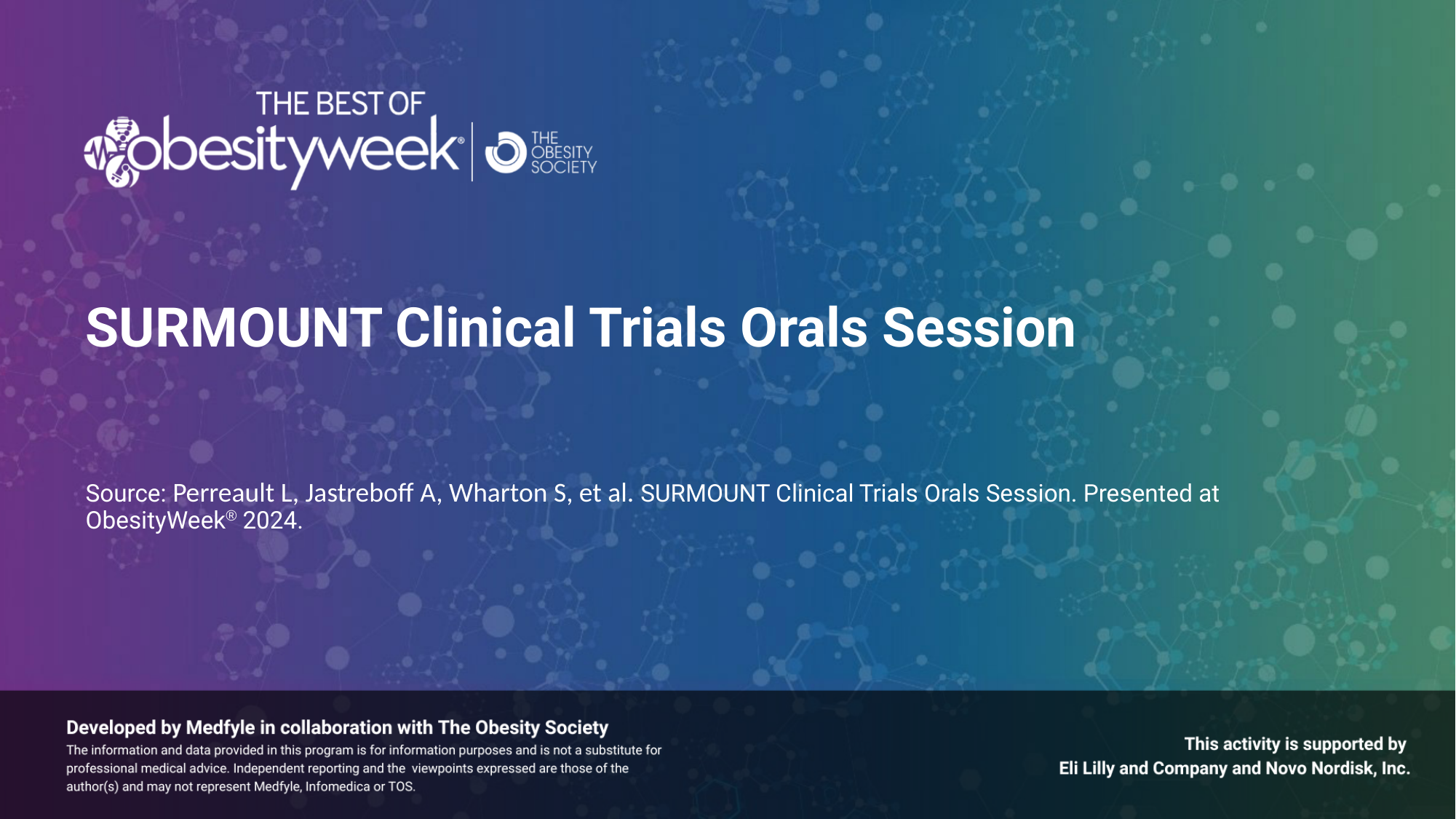

SURMOUNT Clinical Trials Orals Session
# Source: Perreault L, Jastreboff A, Wharton S, et al. SURMOUNT Clinical Trials Orals Session. Presented at ObesityWeek® 2024.